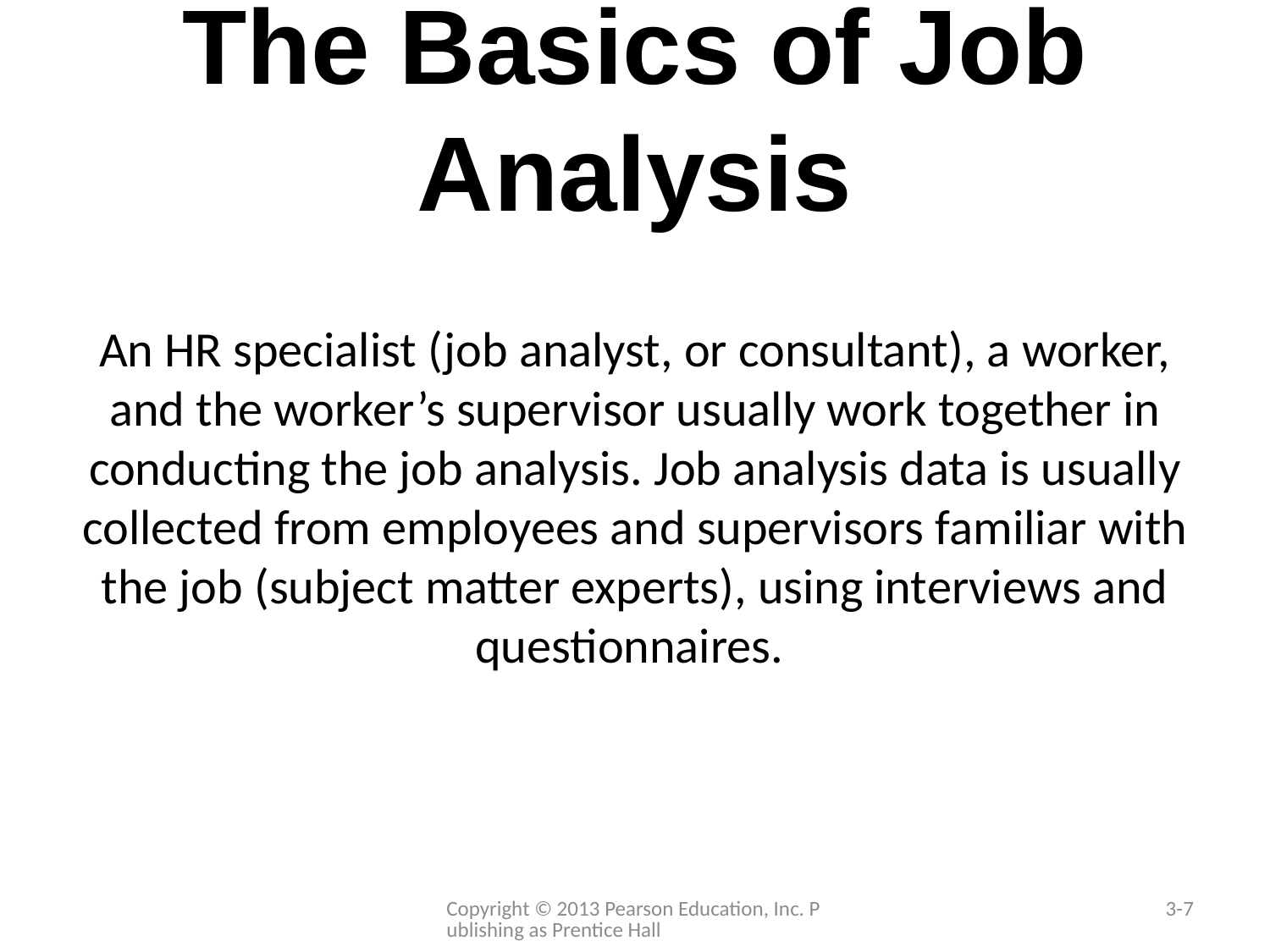

# The Basics of Job Analysis An HR specialist (job analyst, or consultant), a worker, and the worker’s supervisor usually work together in conducting the job analysis. Job analysis data is usually collected from employees and supervisors familiar with the job (subject matter experts), using interviews and questionnaires.
Copyright © 2013 Pearson Education, Inc. Publishing as Prentice Hall
3-7